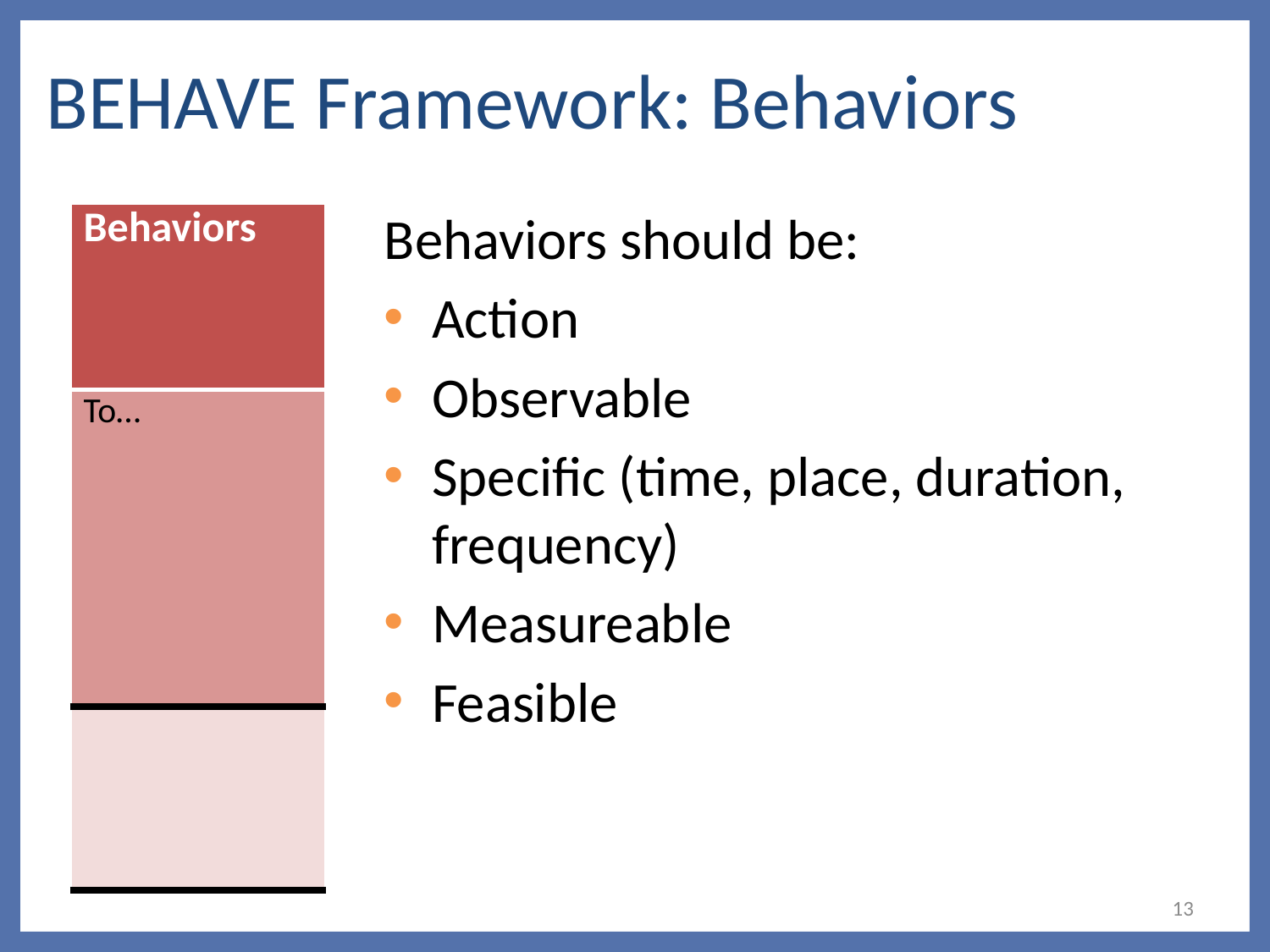

# BEHAVE Framework: Behaviors
Behaviors should be:
Action
Observable
Specific (time, place, duration, frequency)
Measureable
Feasible
| Behaviors |
| --- |
| To… |
|  |
13